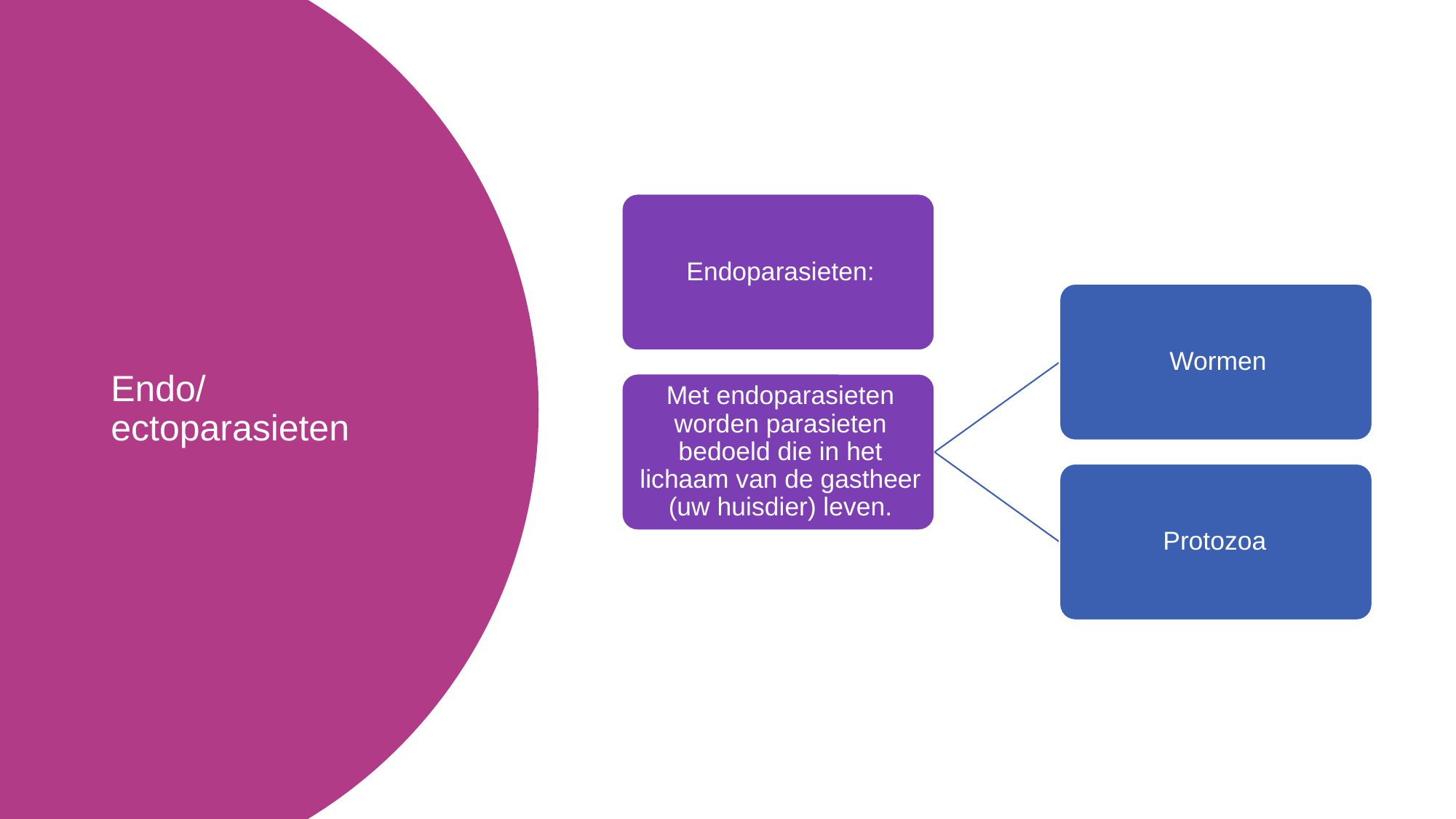

Endoparasieten:
Met endoparasieten worden parasieten bedoeld die in het lichaam van de gastheer (uw huisdier) leven.

Wormen

Protozoa
# Endo/ectoparasieten